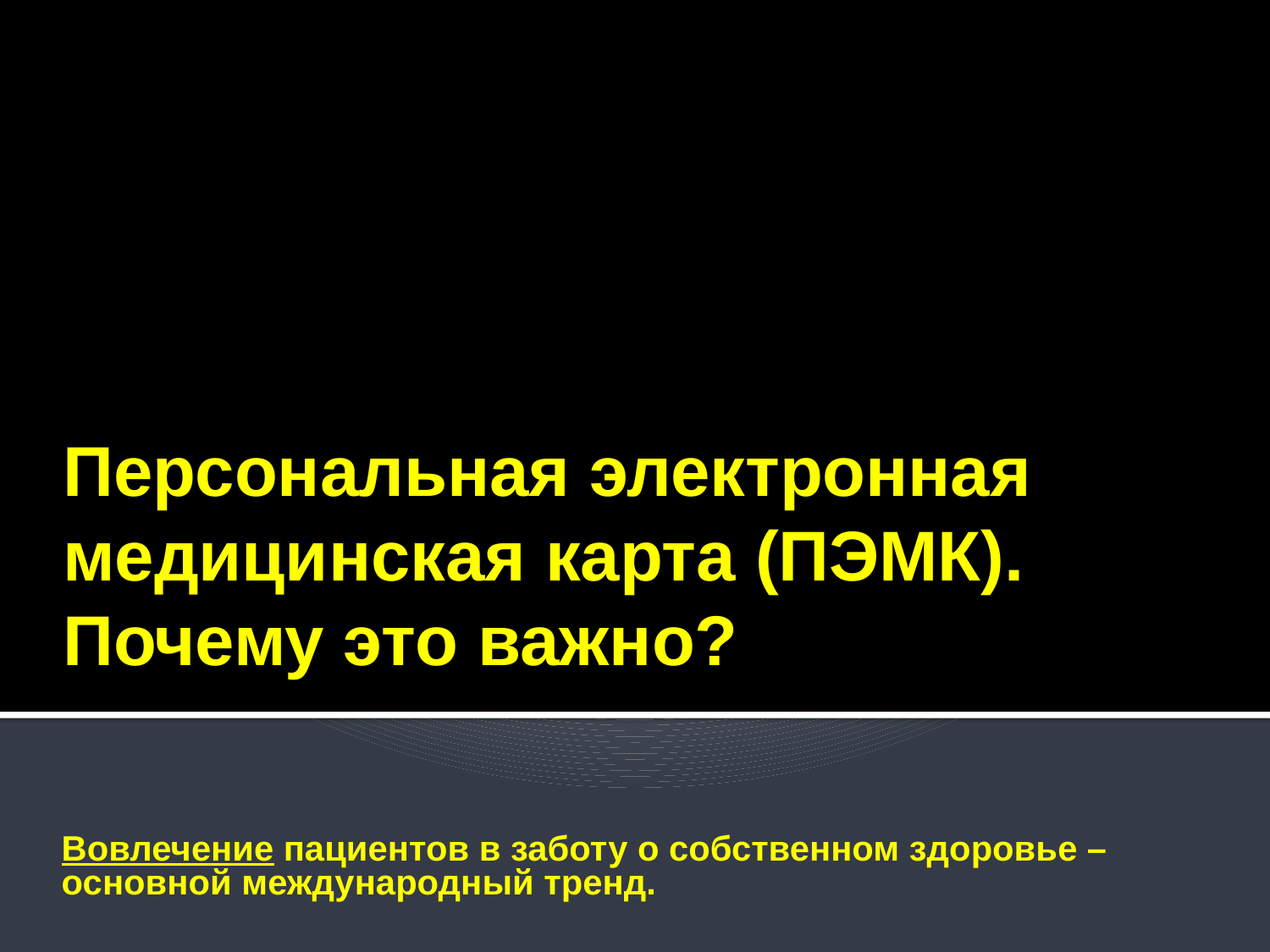

Персональная электронная
медицинская карта (ПЭМК).
Почему это важно?
Вовлечение пациентов в заботу о собственном здоровье – основной международный тренд.